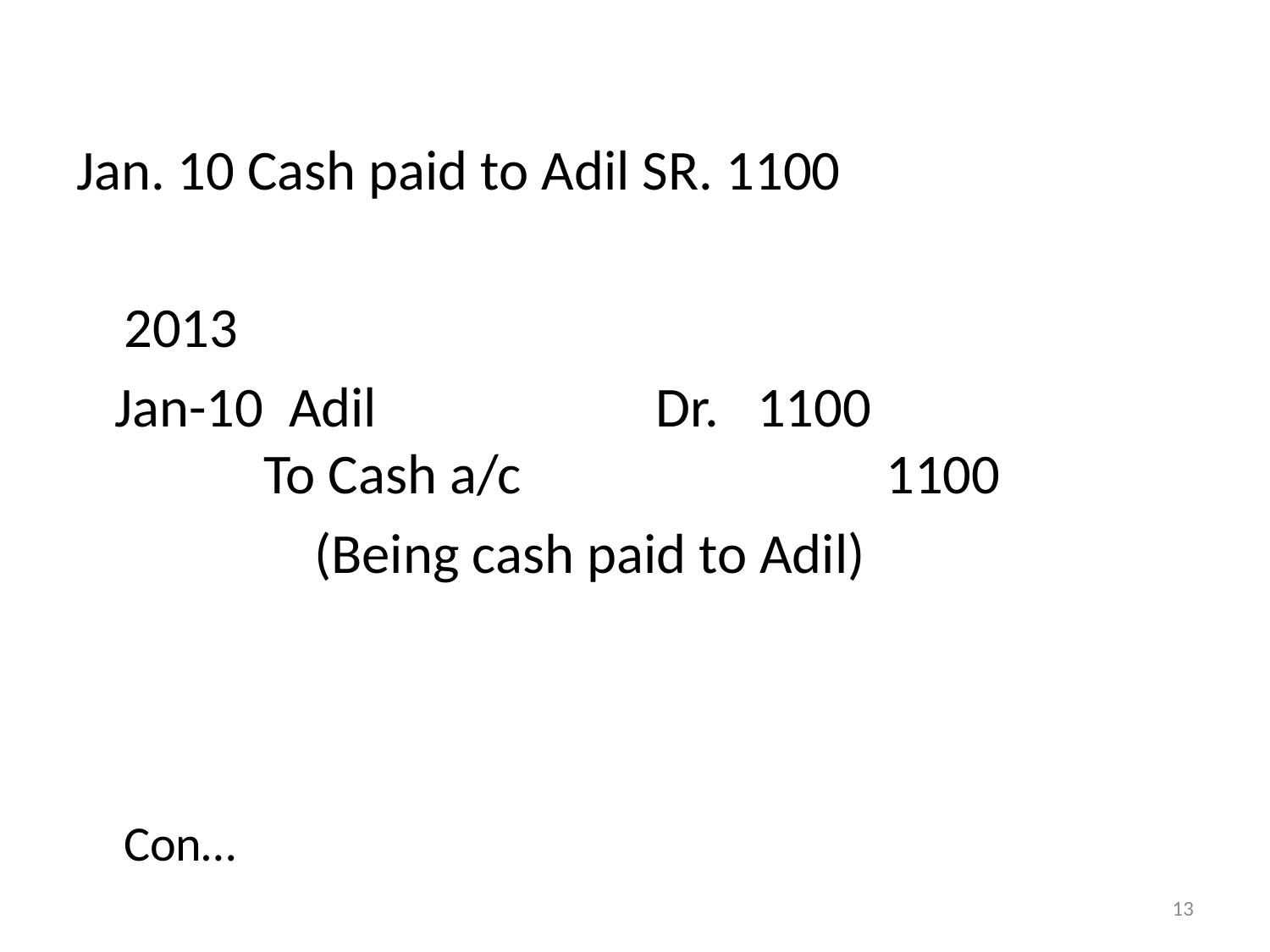

Jan. 10 Cash paid to Adil SR. 1100

	2013
   Jan-10  Adil                      Dr.   1100          			 To Cash a/c			1100
		     (Being cash paid to Adil)

								         Con…

13